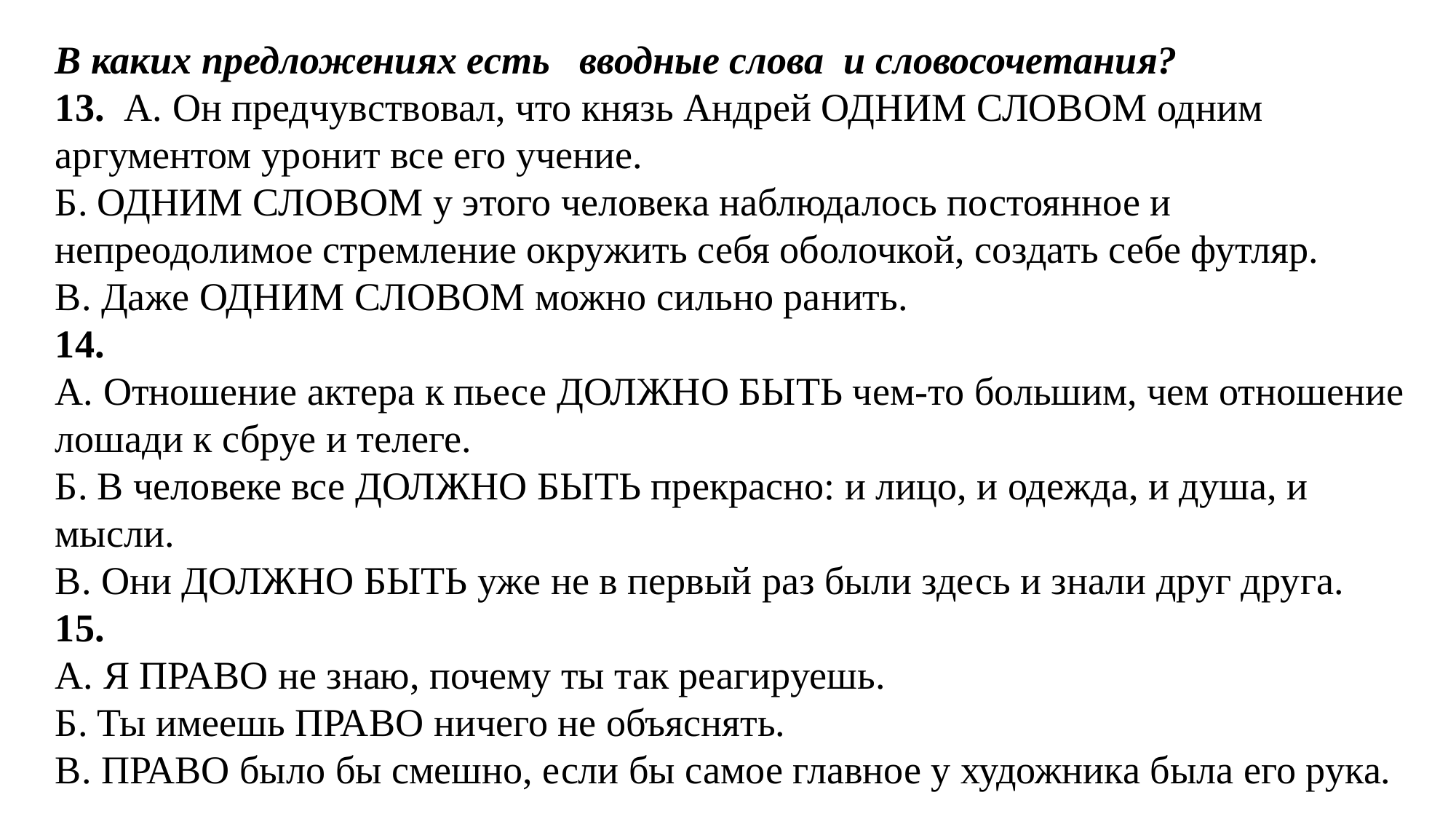

В каких предложениях есть   вводные слова  и словосочетания?
13.  А. Он предчувствовал, что князь Андрей ОДНИМ СЛОВОМ одним аргументом уронит все его учение.
Б. ОДНИМ СЛОВОМ у этого человека наблюдалось постоянное и непреодолимое стремление окружить себя оболочкой, создать себе футляр.
В. Даже ОДНИМ СЛОВОМ можно сильно ранить.
14.
А. Отношение актера к пьесе ДОЛЖНО БЫТЬ чем-то большим, чем отношение лошади к сбруе и телеге.
Б. В человеке все ДОЛЖНО БЫТЬ прекрасно: и лицо, и одежда, и душа, и мысли.
В. Они ДОЛЖНО БЫТЬ уже не в первый раз были здесь и знали друг друга.
15.
А. Я ПРАВО не знаю, почему ты так реагируешь.
Б. Ты имеешь ПРАВО ничего не объяснять.
В. ПРАВО было бы смешно, если бы самое главное у художника была его рука.